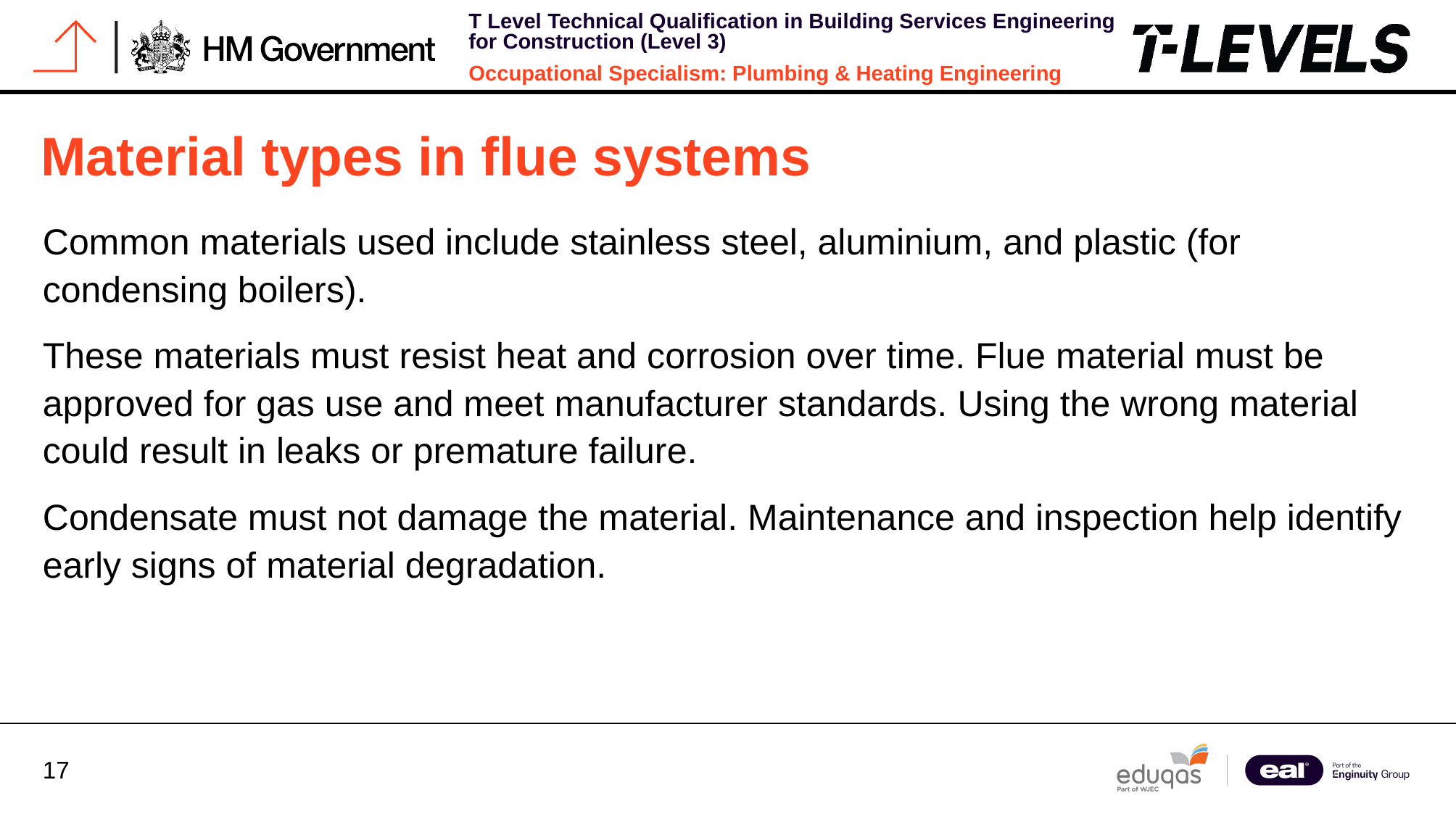

# Material types in flue systems
Common materials used include stainless steel, aluminium, and plastic (for condensing boilers).
These materials must resist heat and corrosion over time. Flue material must be approved for gas use and meet manufacturer standards. Using the wrong material could result in leaks or premature failure.
Condensate must not damage the material. Maintenance and inspection help identify early signs of material degradation.